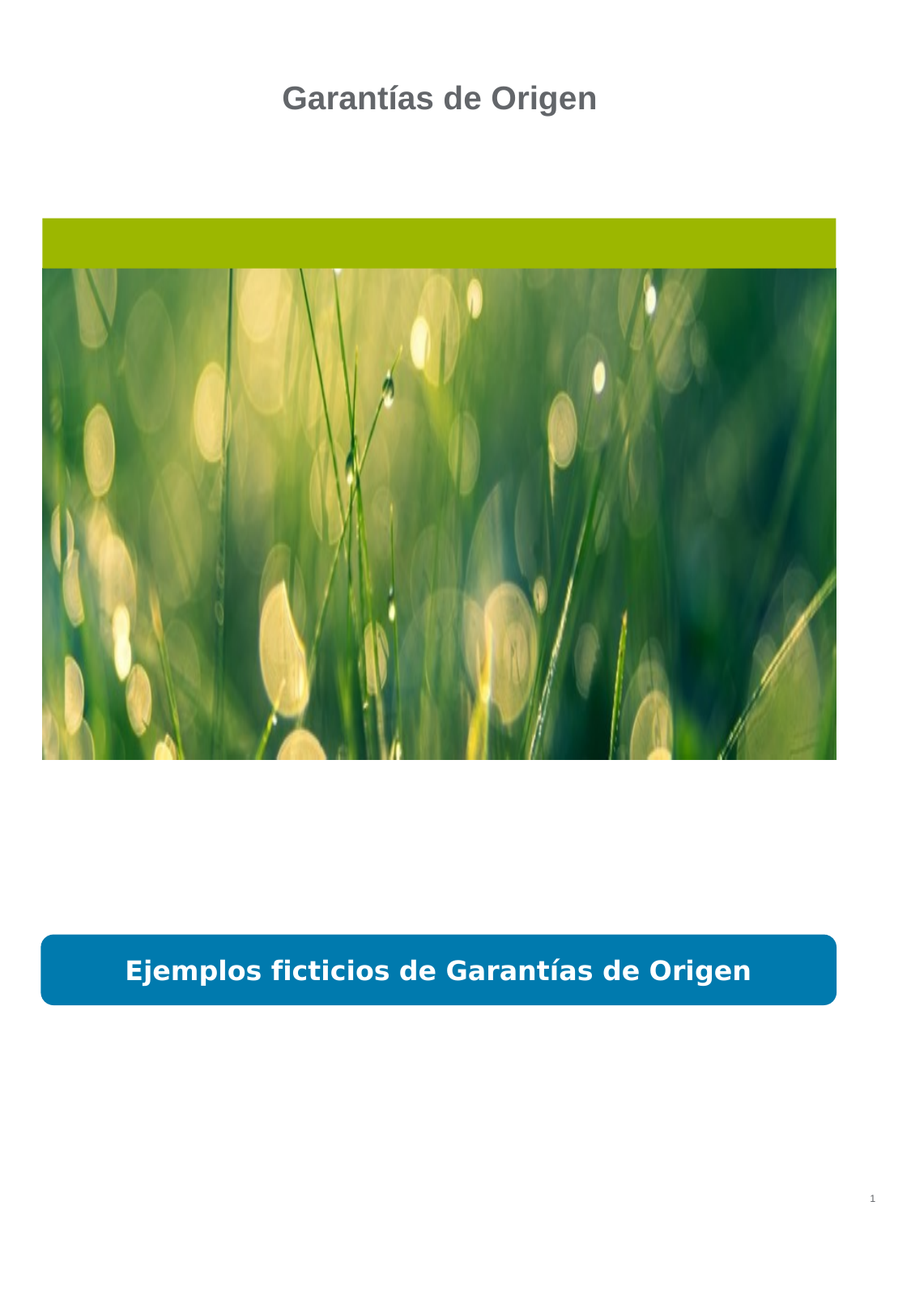

# Garantías de Origen
Ejemplos ficticios de Garantías de Origen
1